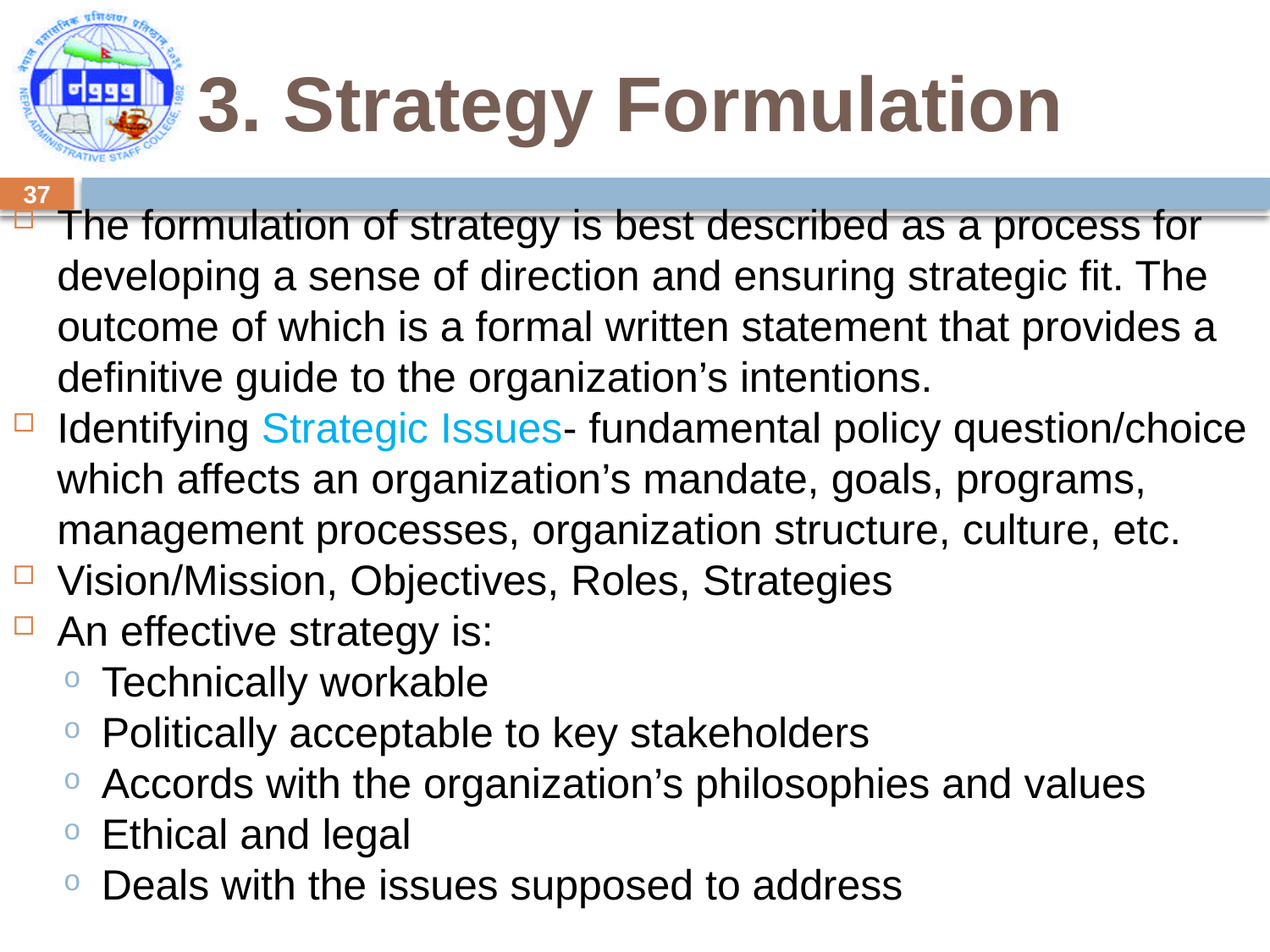

# 3. Strategy Formulation
37
The formulation of strategy is best described as a process for developing a sense of direction and ensuring strategic fit. The outcome of which is a formal written statement that provides a definitive guide to the organization’s intentions.
Identifying Strategic Issues- fundamental policy question/choice which affects an organization’s mandate, goals, programs, management processes, organization structure, culture, etc.
Vision/Mission, Objectives, Roles, Strategies
An effective strategy is:
Technically workable
Politically acceptable to key stakeholders
Accords with the organization’s philosophies and values
Ethical and legal
Deals with the issues supposed to address